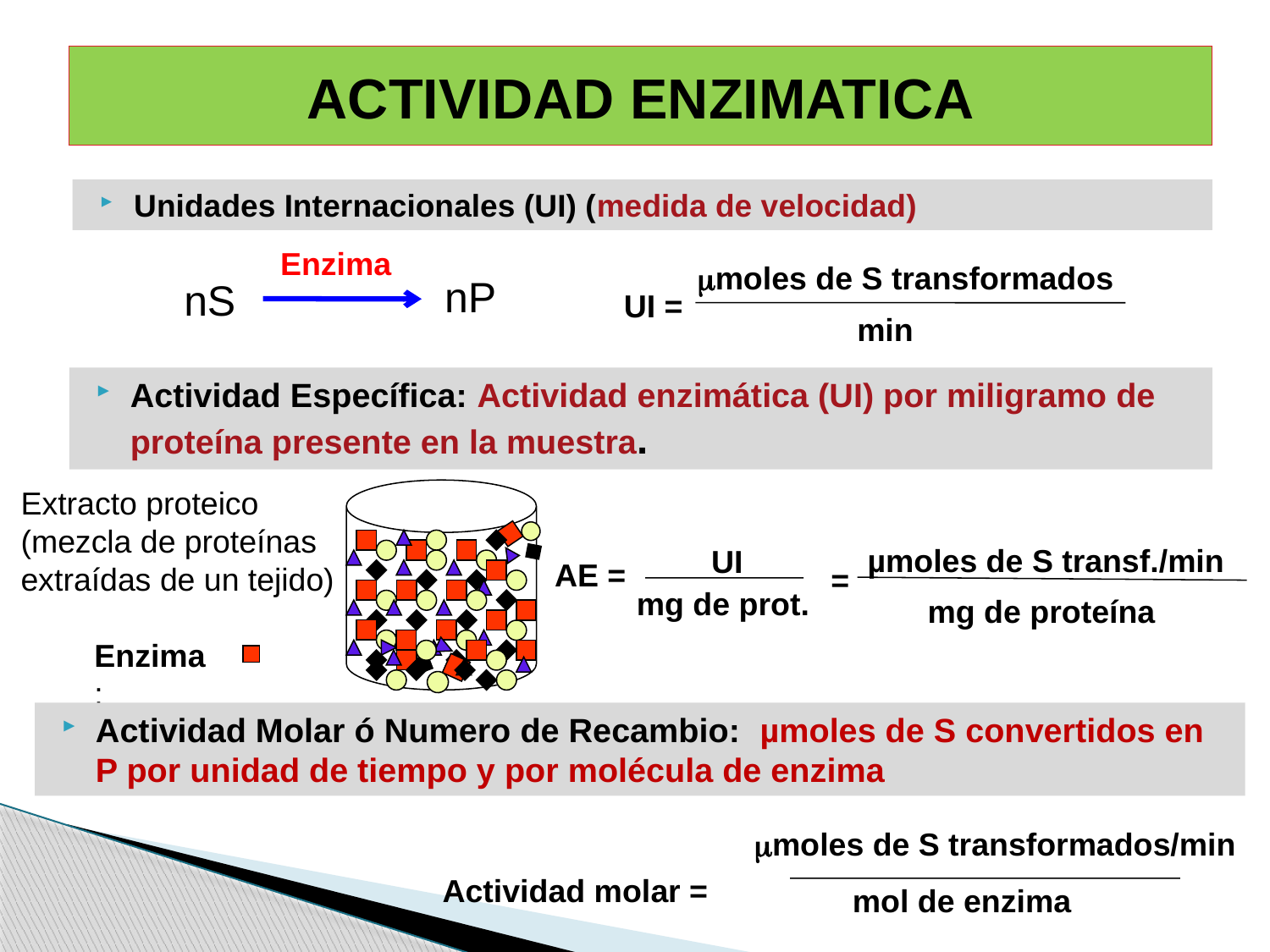

ACTIVIDAD ENZIMATICA
Unidades Internacionales (UI) (medida de velocidad)

Enzima
nP
nS
μmoles de S transformados
UI =

min

Actividad Específica: Actividad enzimática (UI) por miligramo de proteína presente en la muestra.

Extracto proteico (mezcla de proteínas extraídas de un tejido)

µmoles de S transf./min

mg de proteína
UI
 AE =

mg de prot.
=
Enzima:

Actividad Molar ó Numero de Recambio:  µmoles de S convertidos en P por unidad de tiempo y por molécula de enzima
μmoles de S transformados/min
Actividad molar =
mol de enzima